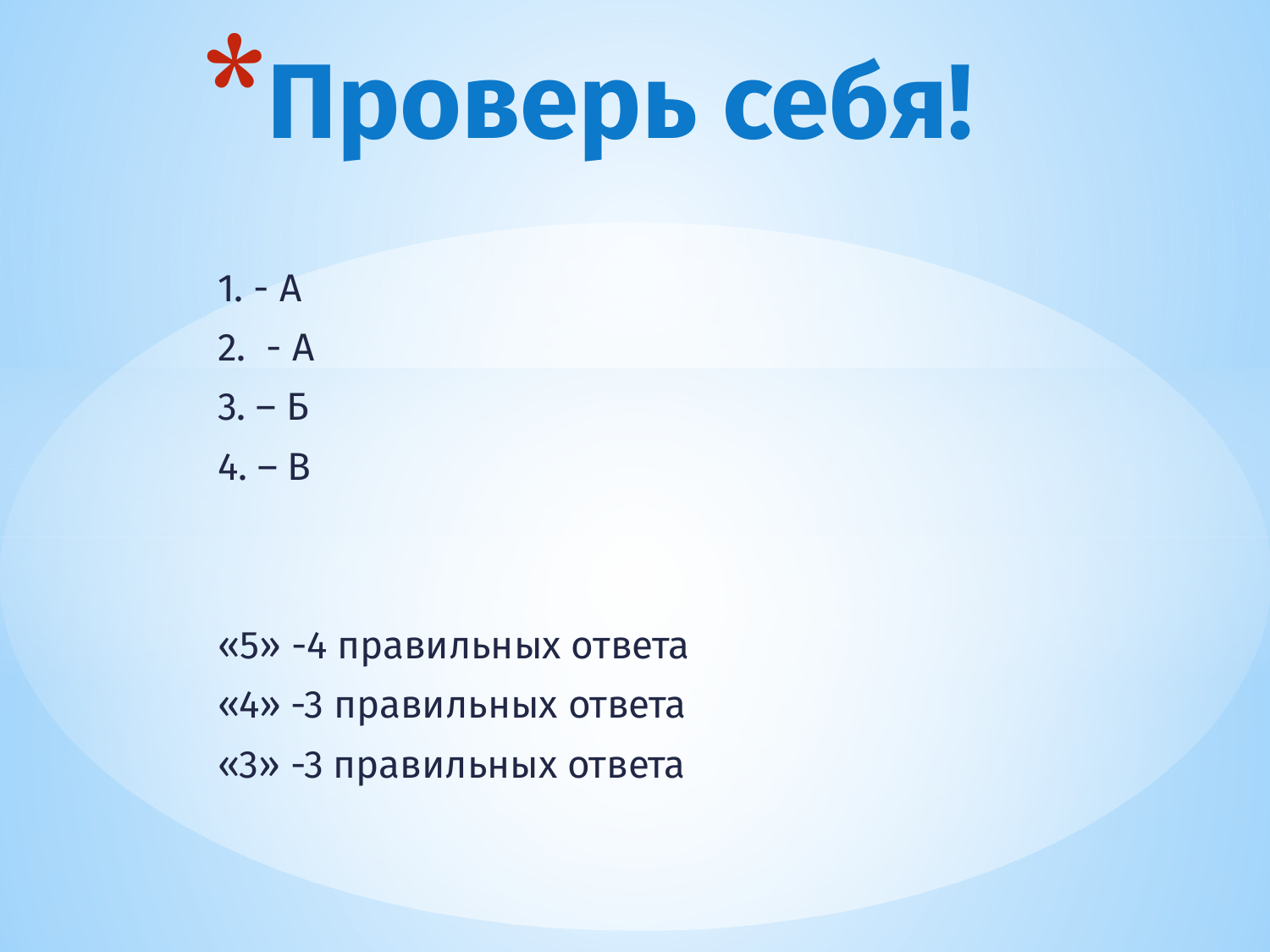

# Проверь себя!
1. - А
2.  - А
3. – Б
4. – В

«5» -4 правильных ответа
«4» -3 правильных ответа
«3» -3 правильных ответа